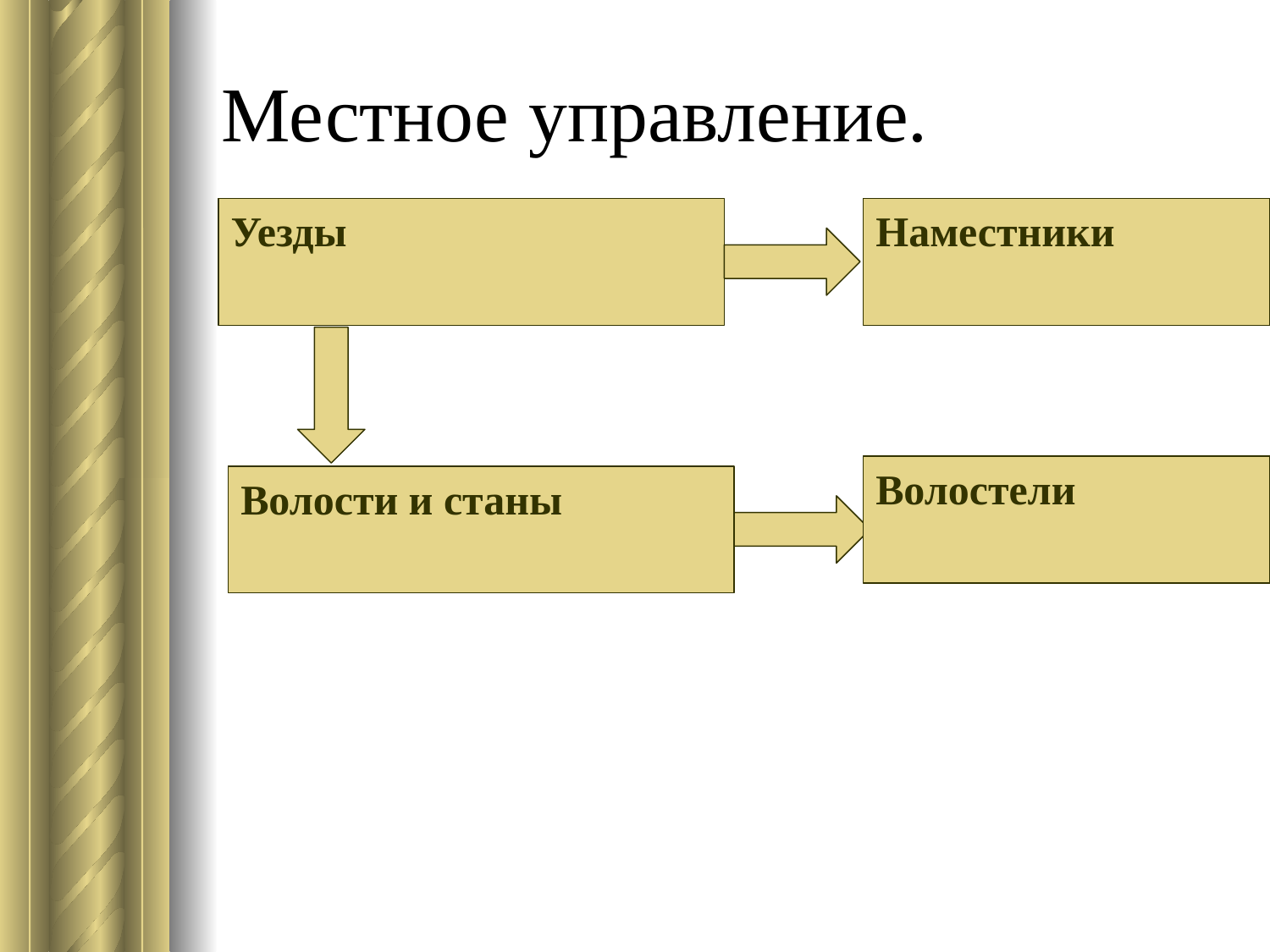

# Местное управление.
Уезды
Наместники

Волостели
Волости и станы